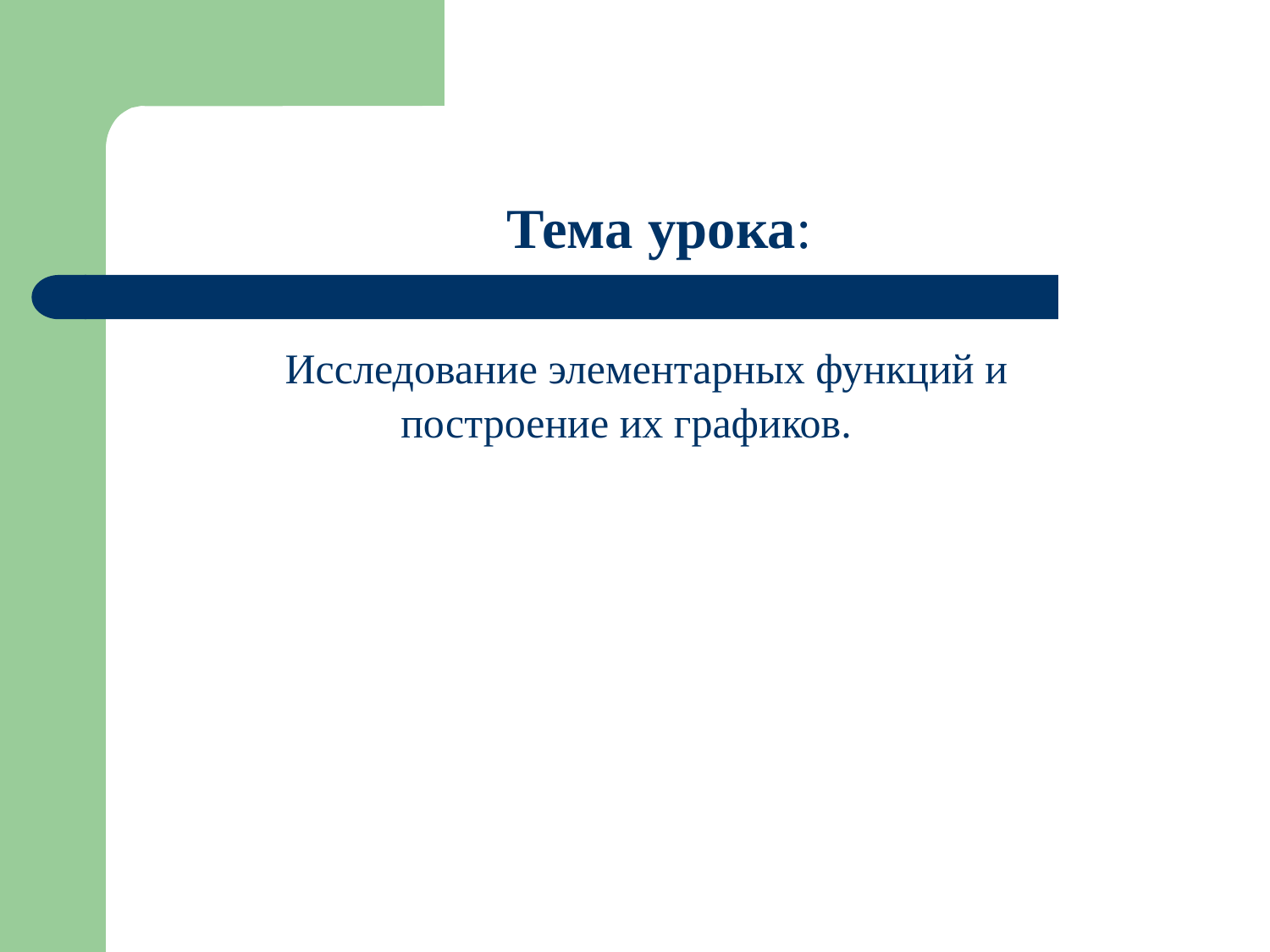

Тема урока:

         Исследование элементарных функций и
                       построение их графиков.